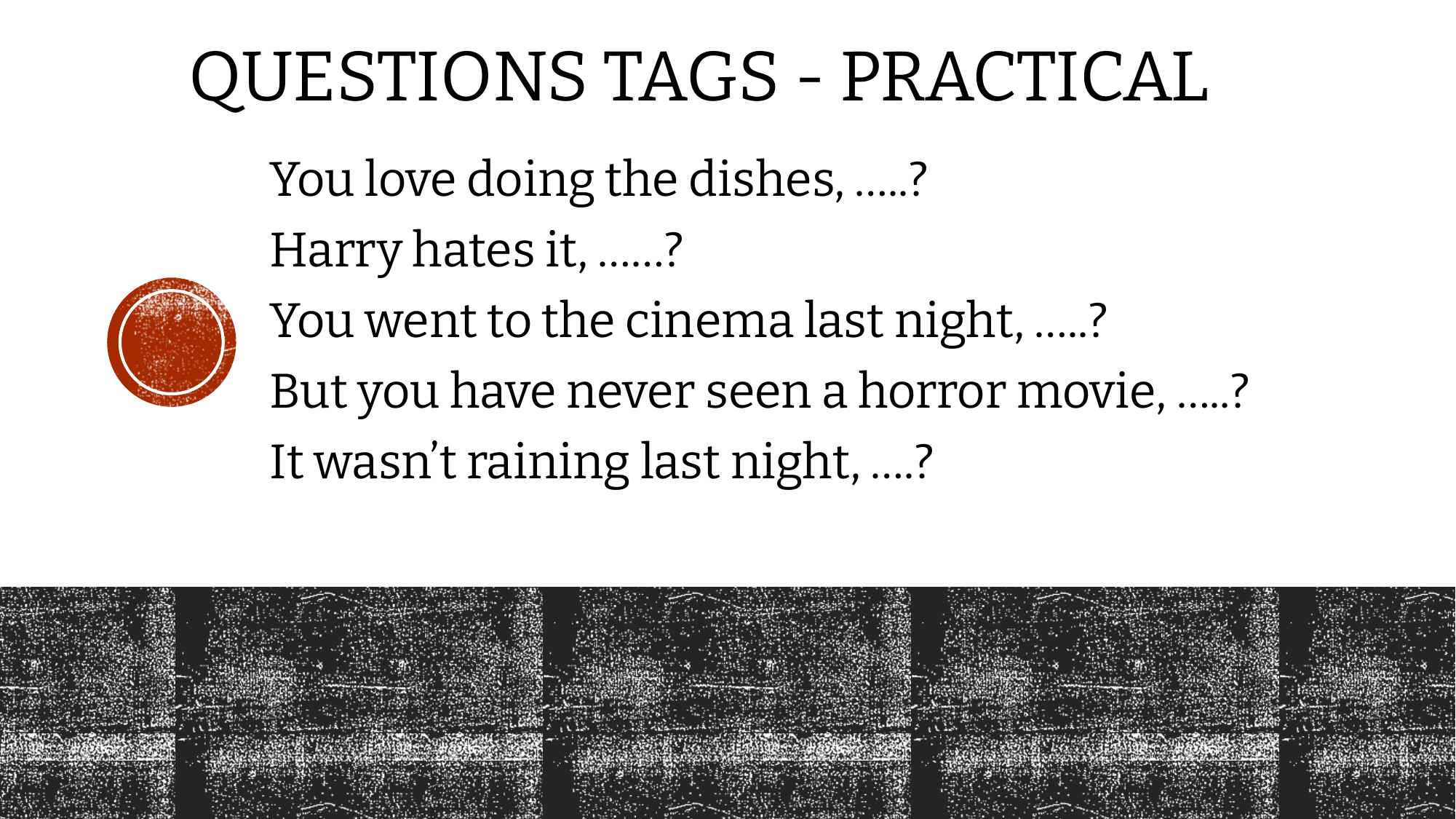

# Questions tags - practical
You love doing the dishes, …..?
Harry hates it, ……?
You went to the cinema last night, …..?
But you have never seen a horror movie, …..?
It wasn’t raining last night, ….?